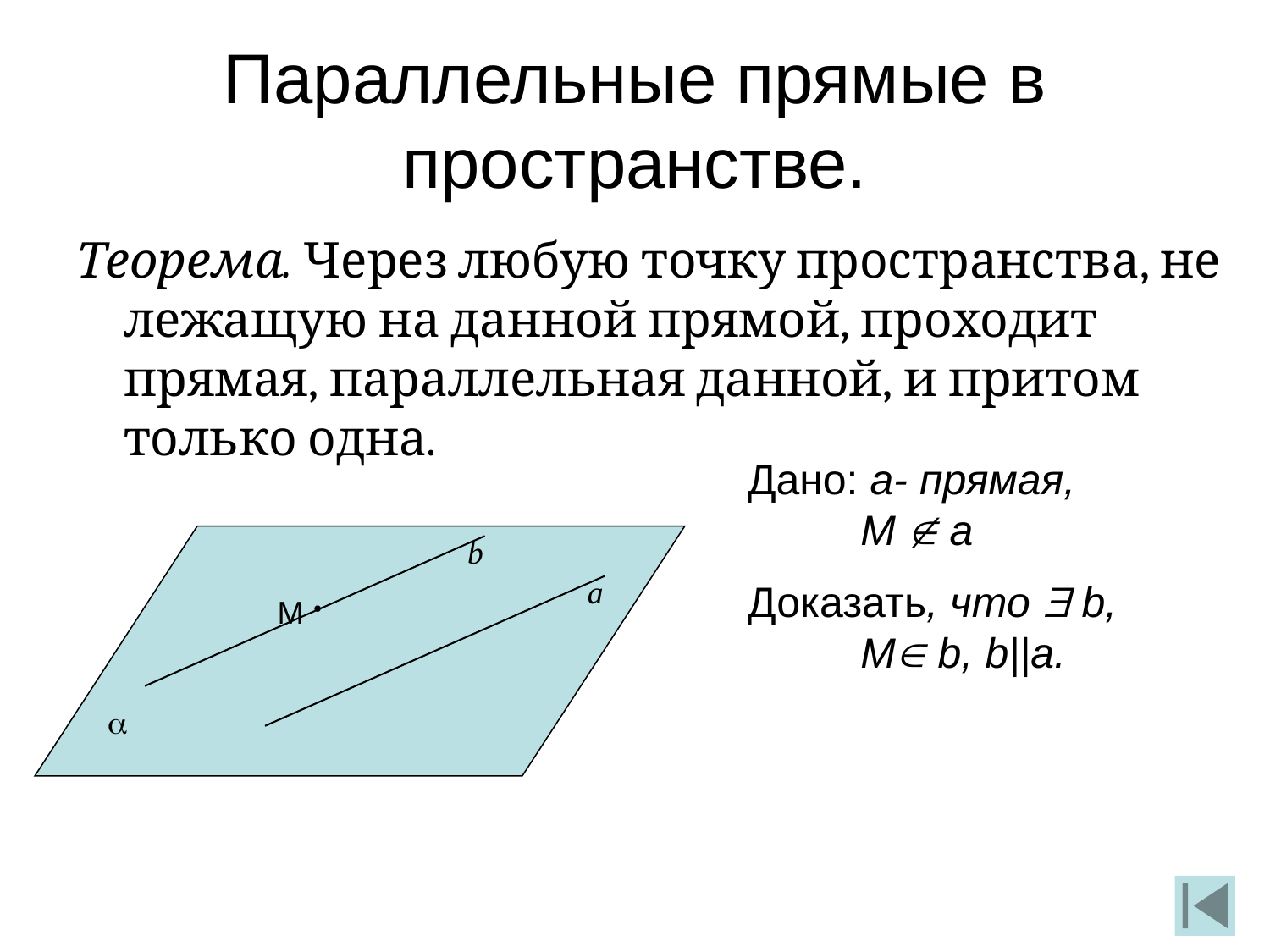

# Параллельные прямые в пространстве.
Теорема. Через любую точку пространства, не лежащую на данной прямой, проходит прямая, параллельная данной, и притом только одна.
Дано: а- прямая,
М ∉ а
Доказать, что ∃ b,
М∈ b, b||a.

α
b

а

М